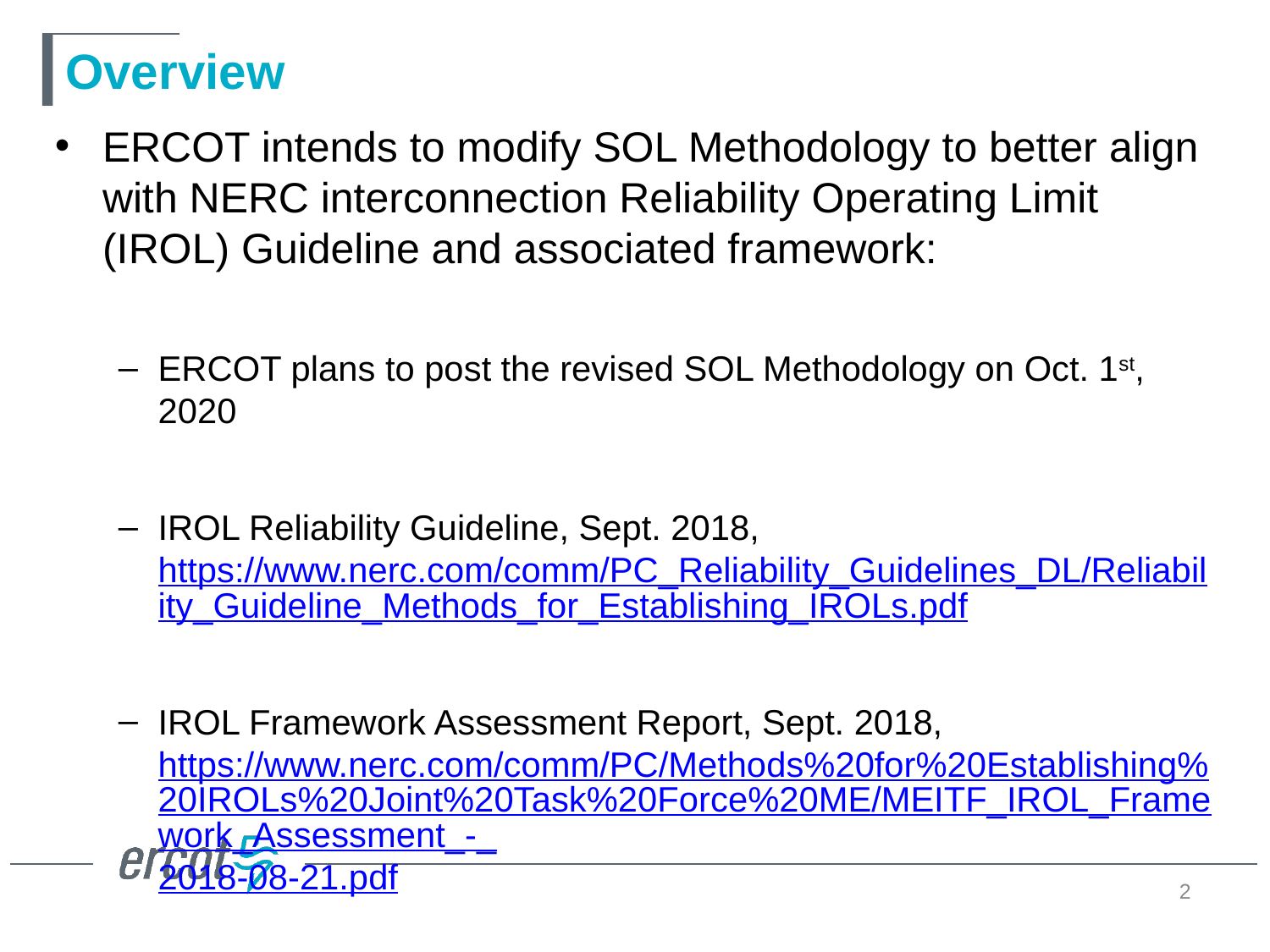

# Overview
ERCOT intends to modify SOL Methodology to better align with NERC interconnection Reliability Operating Limit (IROL) Guideline and associated framework:

ERCOT plans to post the revised SOL Methodology on Oct. 1st, 2020

IROL Reliability Guideline, Sept. 2018, https://www.nerc.com/comm/PC_Reliability_Guidelines_DL/Reliability_Guideline_Methods_for_Establishing_IROLs.pdf

IROL Framework Assessment Report, Sept. 2018, https://www.nerc.com/comm/PC/Methods%20for%20Establishing%20IROLs%20Joint%20Task%20Force%20ME/MEITF_IROL_Framework_Assessment_-_2018-08-21.pdf

2